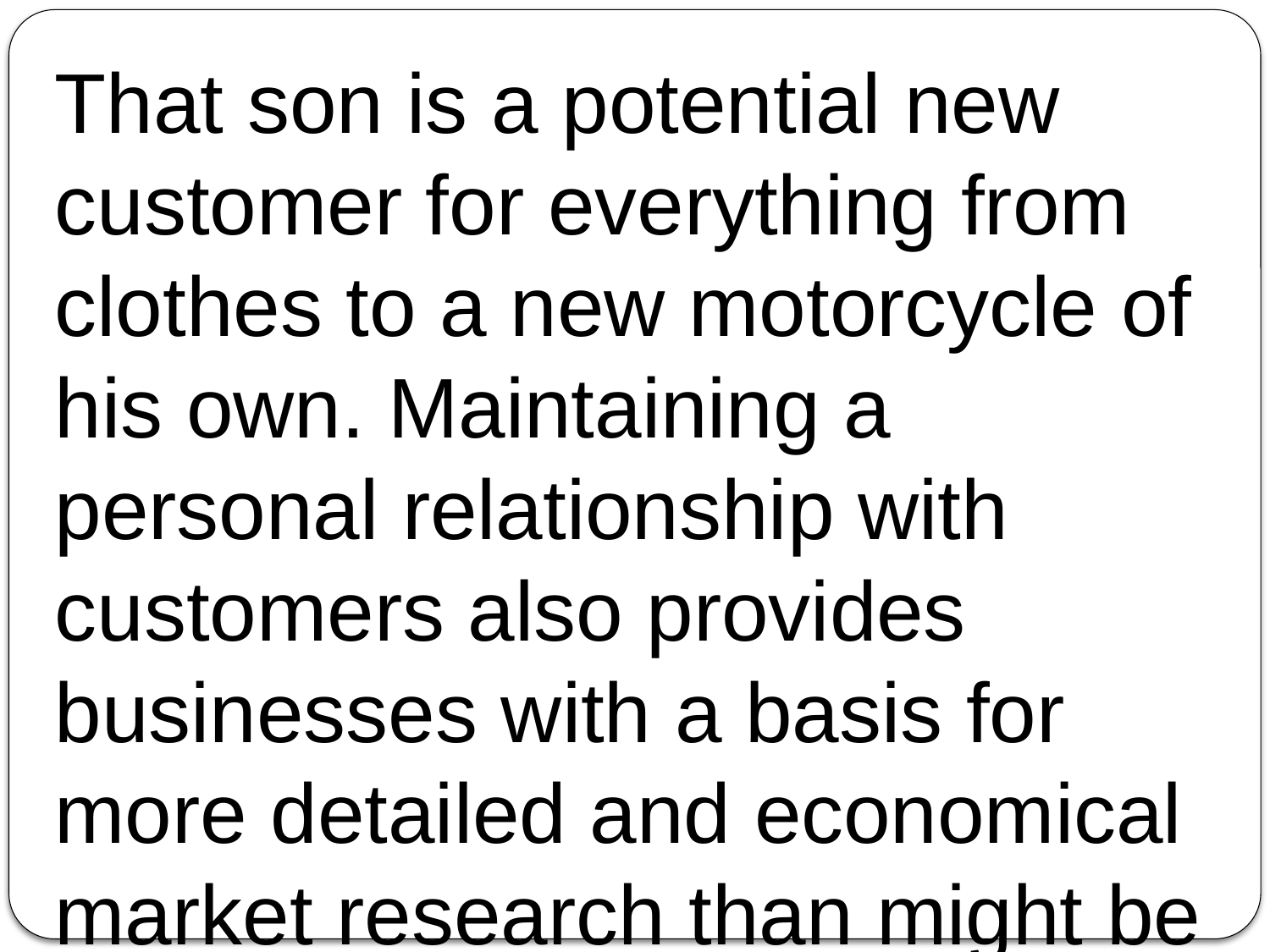

That son is a potential new customer for everything from clothes to a new motorcycle of his own. Maintaining a personal relationship with customers also provides businesses with a basis for more detailed and economical market research than might be possible through random sampling.